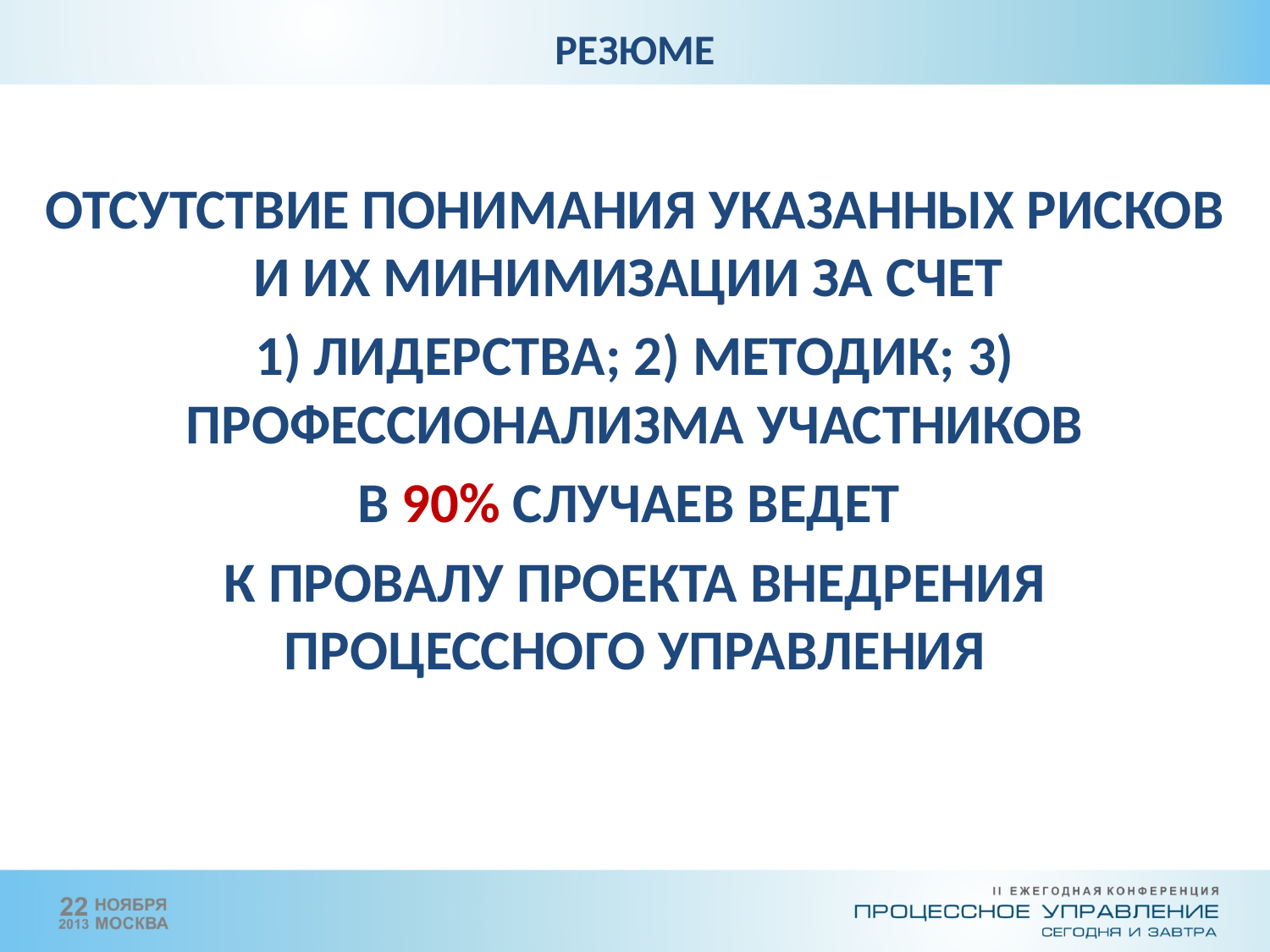

РЕЗЮМЕ
ОТСУТСТВИЕ ПОНИМАНИЯ УКАЗАННЫХ РИСКОВ И ИХ МИНИМИЗАЦИИ ЗА СЧЕТ
1) ЛИДЕРСТВА; 2) МЕТОДИК; 3) ПРОФЕССИОНАЛИЗМА УЧАСТНИКОВ
В 90% СЛУЧАЕВ ВЕДЕТ
К ПРОВАЛУ ПРОЕКТА ВНЕДРЕНИЯ ПРОЦЕССНОГО УПРАВЛЕНИЯ